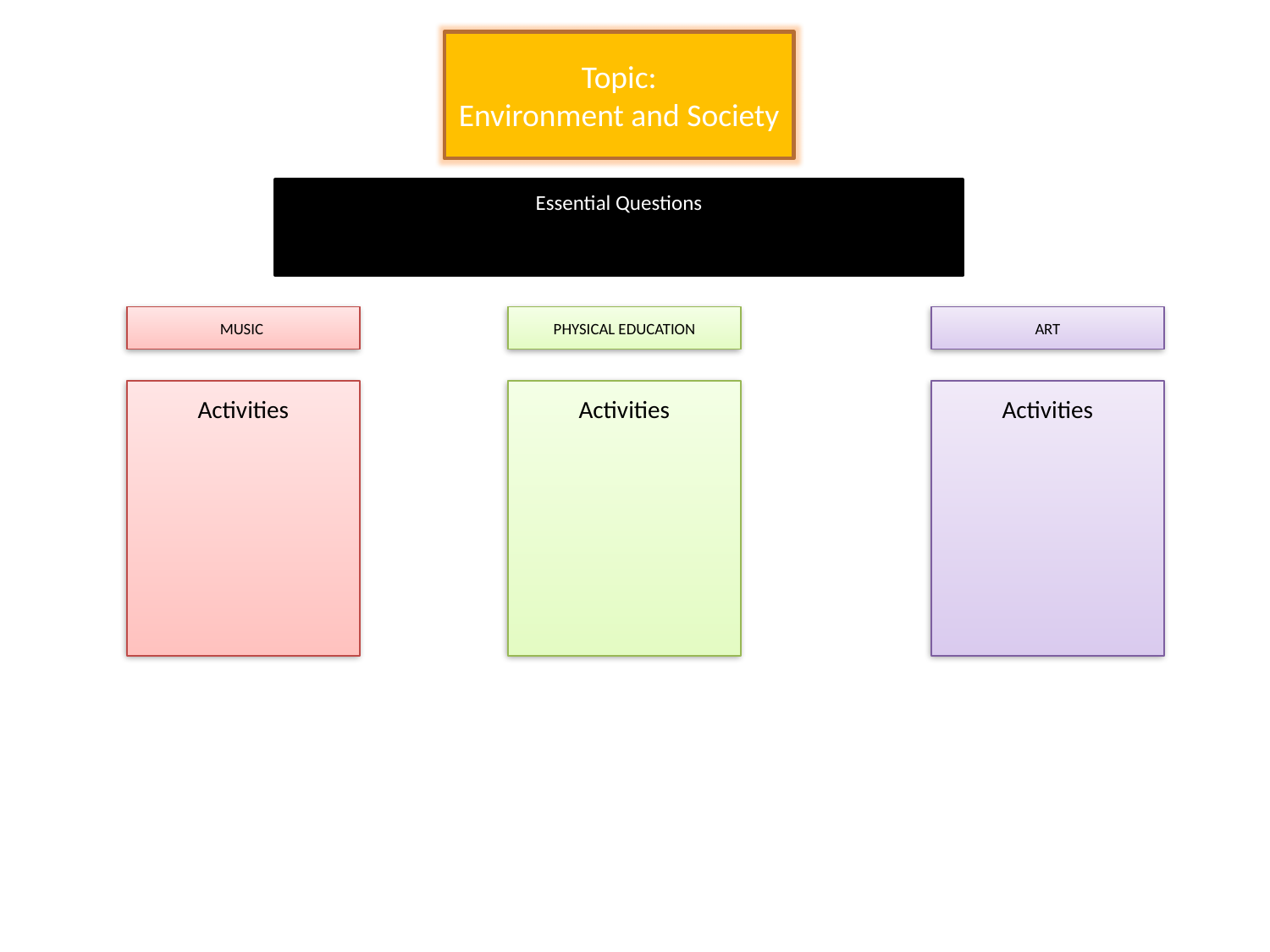

Topic:
Environment and Society
Essential Questions

MUSIC
PHYSICAL EDUCATION
ART
Activities

Activities

Activities